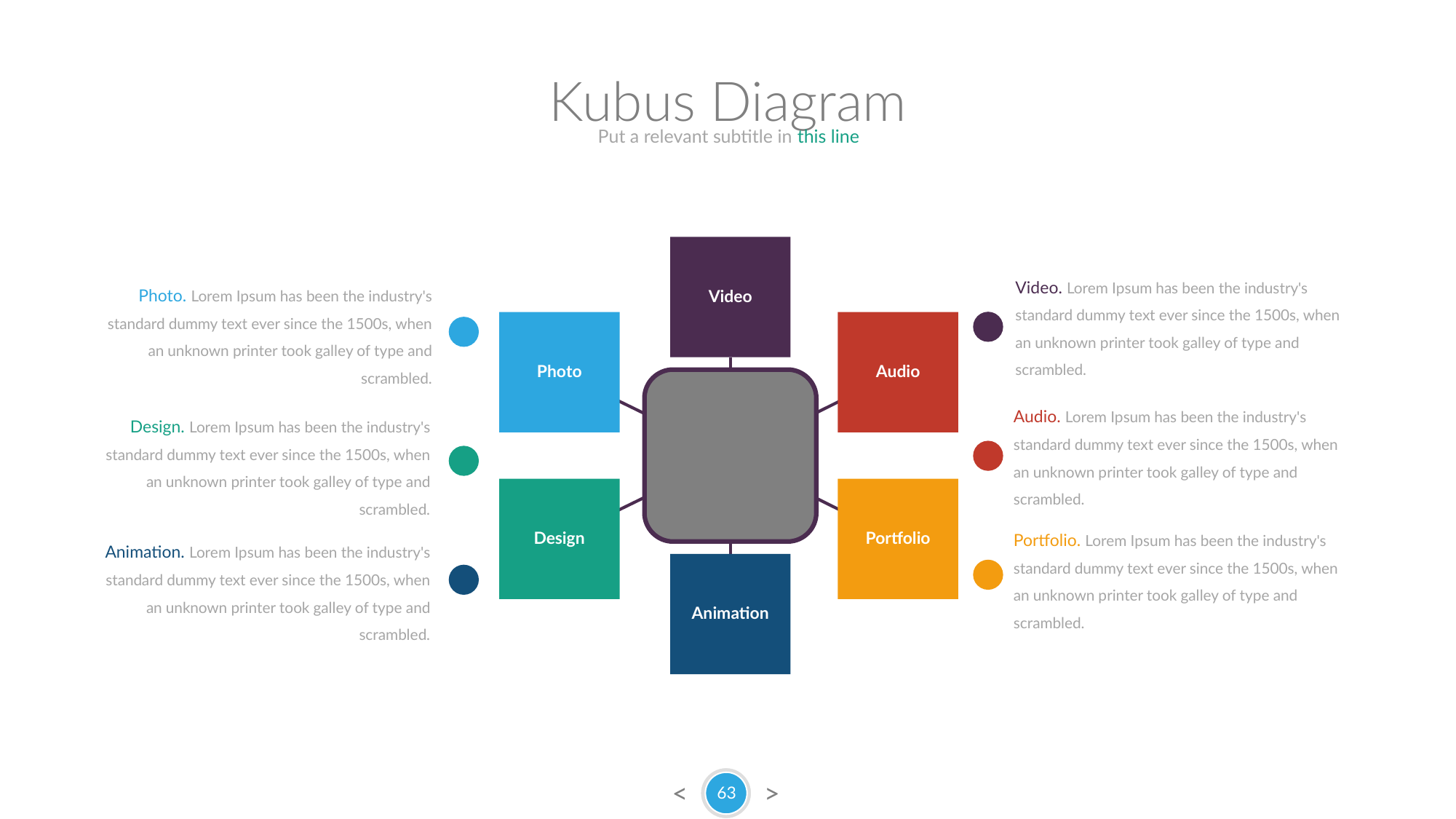

Kubus Diagram
Put a relevant subtitle in this line
Video
Photo
Audio

Portfolio
Design

Animation
Video. Lorem Ipsum has been the industry's standard dummy text ever since the 1500s, when an unknown printer took galley of type and scrambled.
Photo. Lorem Ipsum has been the industry's standard dummy text ever since the 1500s, when an unknown printer took galley of type and scrambled.

Audio. Lorem Ipsum has been the industry's standard dummy text ever since the 1500s, when an unknown printer took galley of type and scrambled.
Design. Lorem Ipsum has been the industry's standard dummy text ever since the 1500s, when an unknown printer took galley of type and scrambled.

Portfolio. Lorem Ipsum has been the industry's standard dummy text ever since the 1500s, when an unknown printer took galley of type and scrambled.
Animation. Lorem Ipsum has been the industry's standard dummy text ever since the 1500s, when an unknown printer took galley of type and scrambled.

63